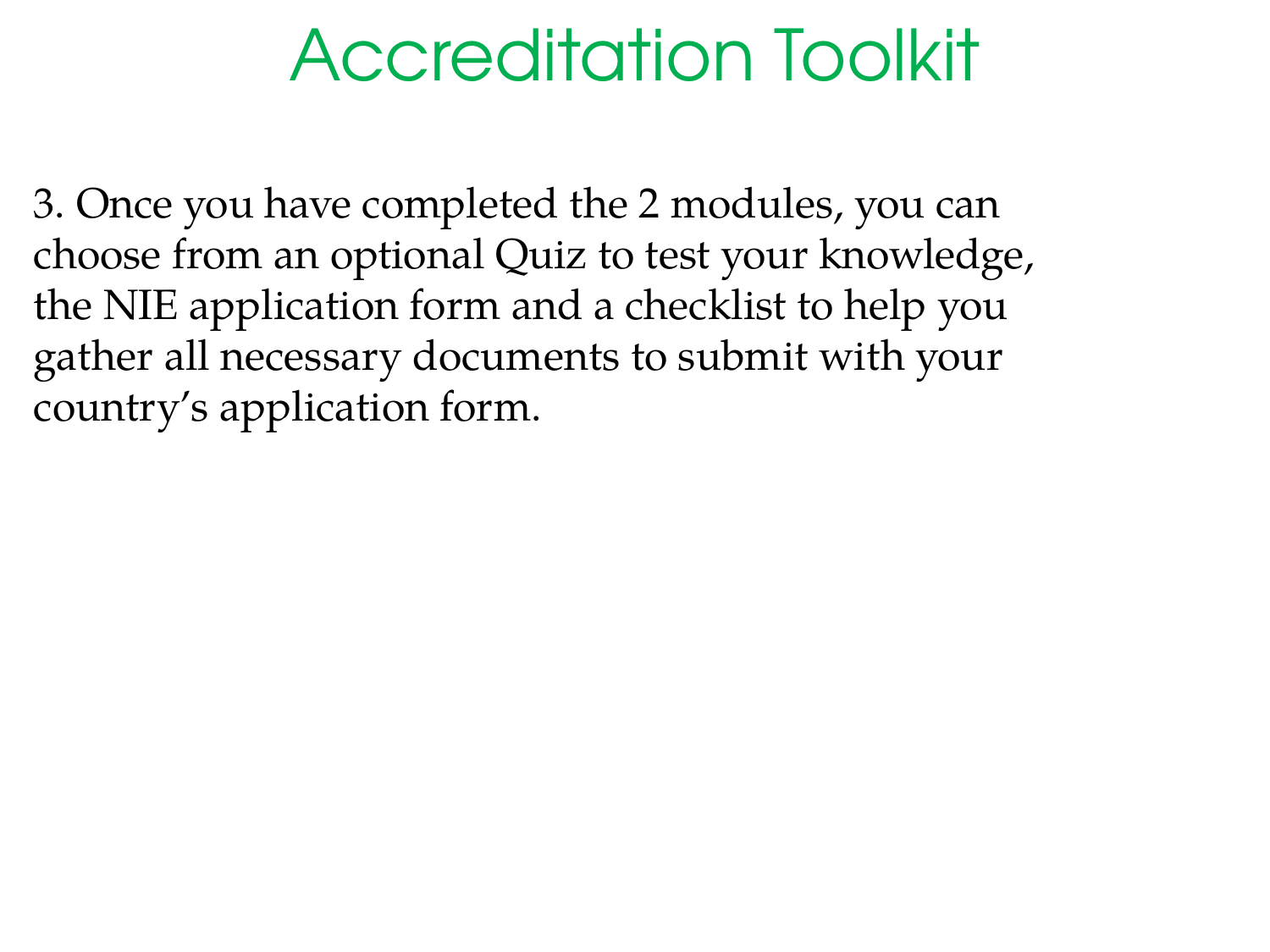

# Accreditation Toolkit
3. Once you have completed the 2 modules, you can choose from an optional Quiz to test your knowledge, the NIE application form and a checklist to help you gather all necessary documents to submit with your country’s application form.